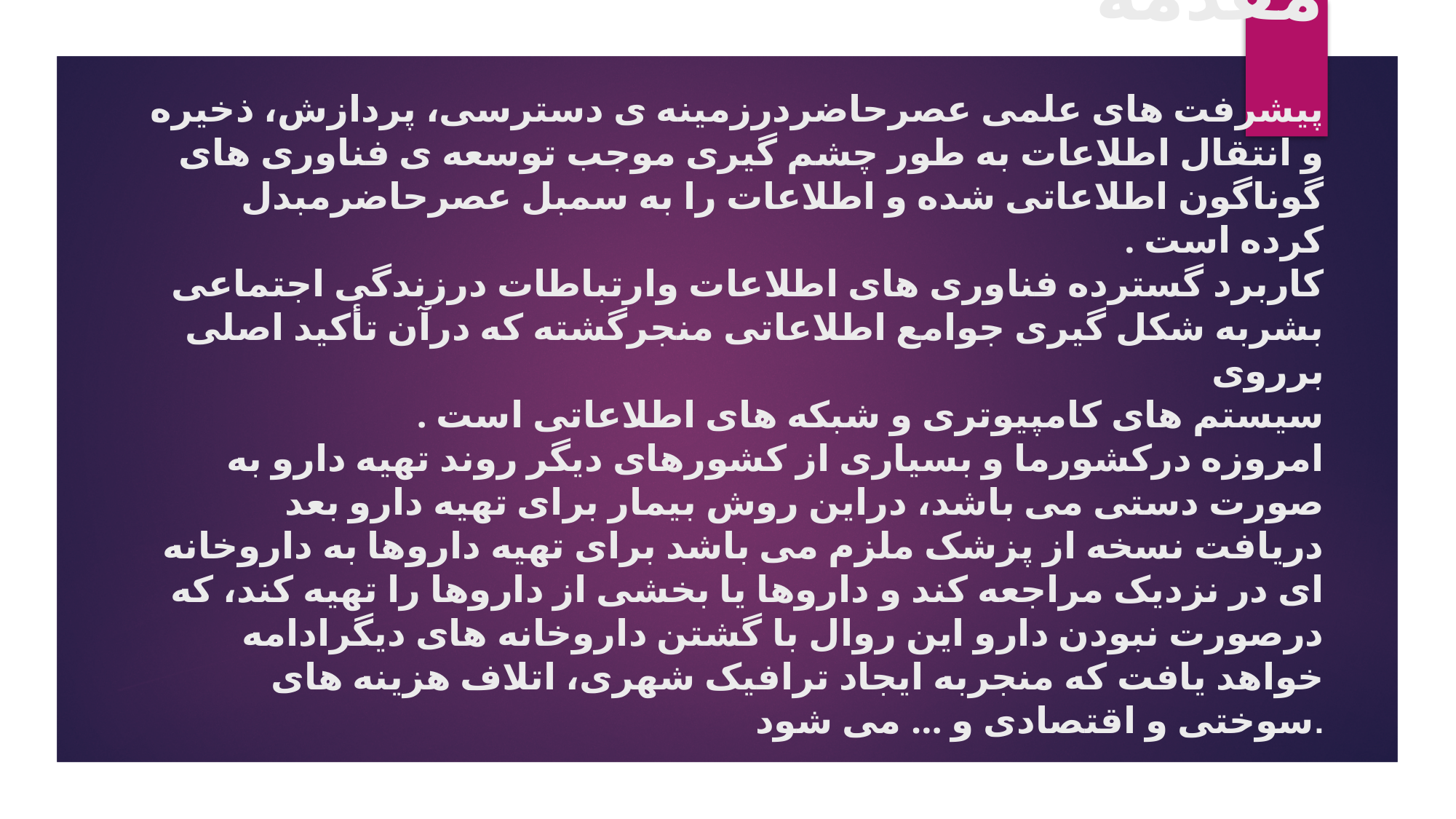

# مقدمه پیشرفت های علمی عصرحاضردرزمینه ی دسترسی، پردازش، ذخیره و انتقال اطلاعات به طور چشم گیری موجب توسعه ی فناوری های گوناگون اطلاعاتی شده و اطلاعات را به سمبل عصرحاضرمبدل کرده است . کاربرد گسترده فناوری های اطلاعات وارتباطات درزندگی اجتماعی بشربه شکل گیری جوامع اطلاعاتی منجرگشته که درآن تأکید اصلی برروی سیستم های کامپیوتری و شبکه های اطلاعاتی است . امروزه درکشورما و بسیاری از کشورهای دیگر روند تهیه دارو به صورت دستی می باشد، دراین روش بیمار برای تهیه دارو بعد دریافت نسخه از پزشک ملزم می باشد برای تهیه داروها به داروخانه ای در نزدیک مراجعه کند و داروها یا بخشی از داروها را تهیه کند، که درصورت نبودن دارو این روال با گشتن داروخانه های دیگرادامه خواهد یافت که منجربه ایجاد ترافیک شهری، اتلاف هزینه های سوختی و اقتصادی و ... می شود.